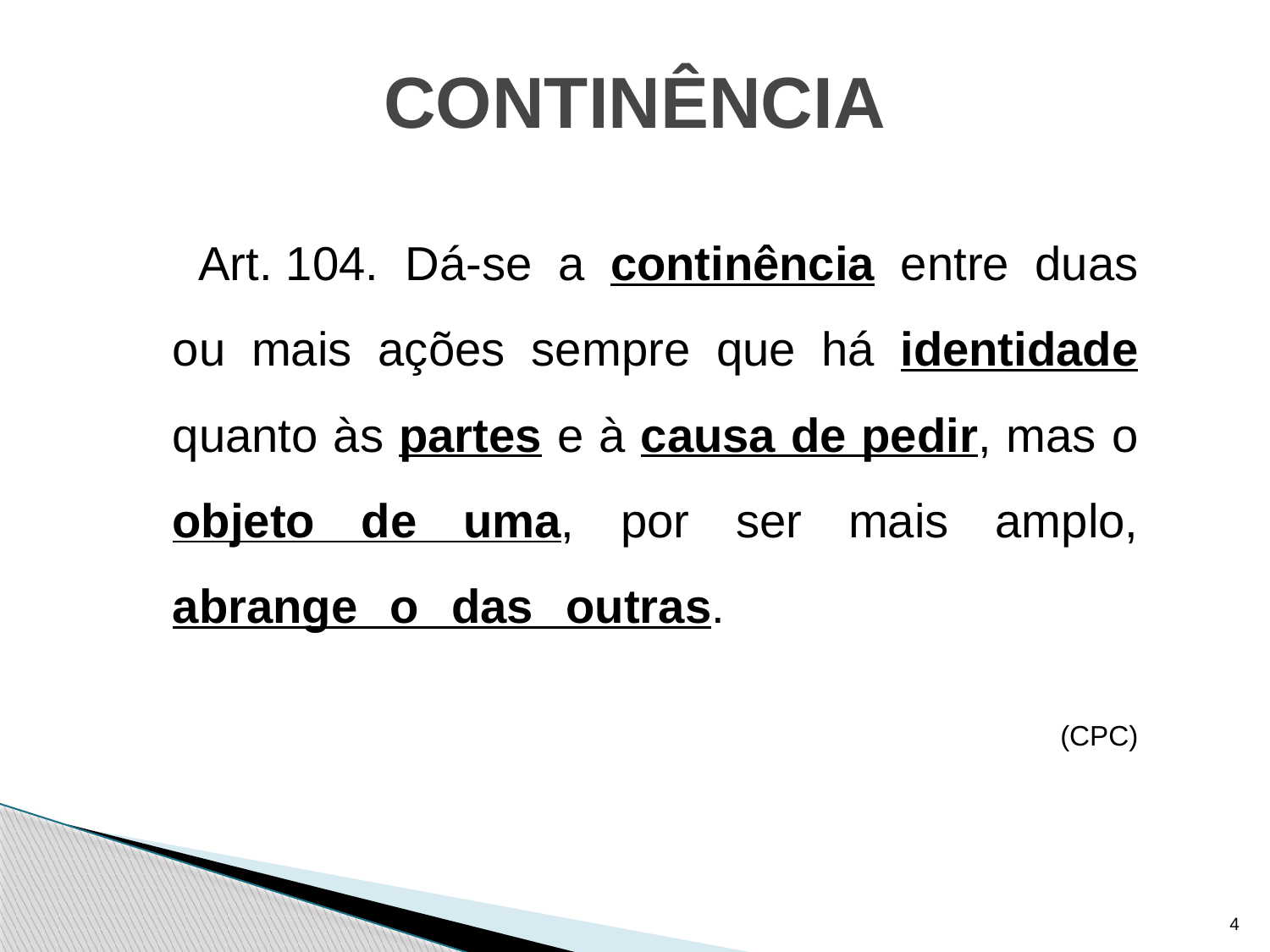

# CONTINÊNCIA
	 Art. 104.  Dá-se a continência entre duas ou mais ações sempre que há identidade quanto às partes e à causa de pedir, mas o objeto de uma, por ser mais amplo, abrange o das outras.
(CPC)
4